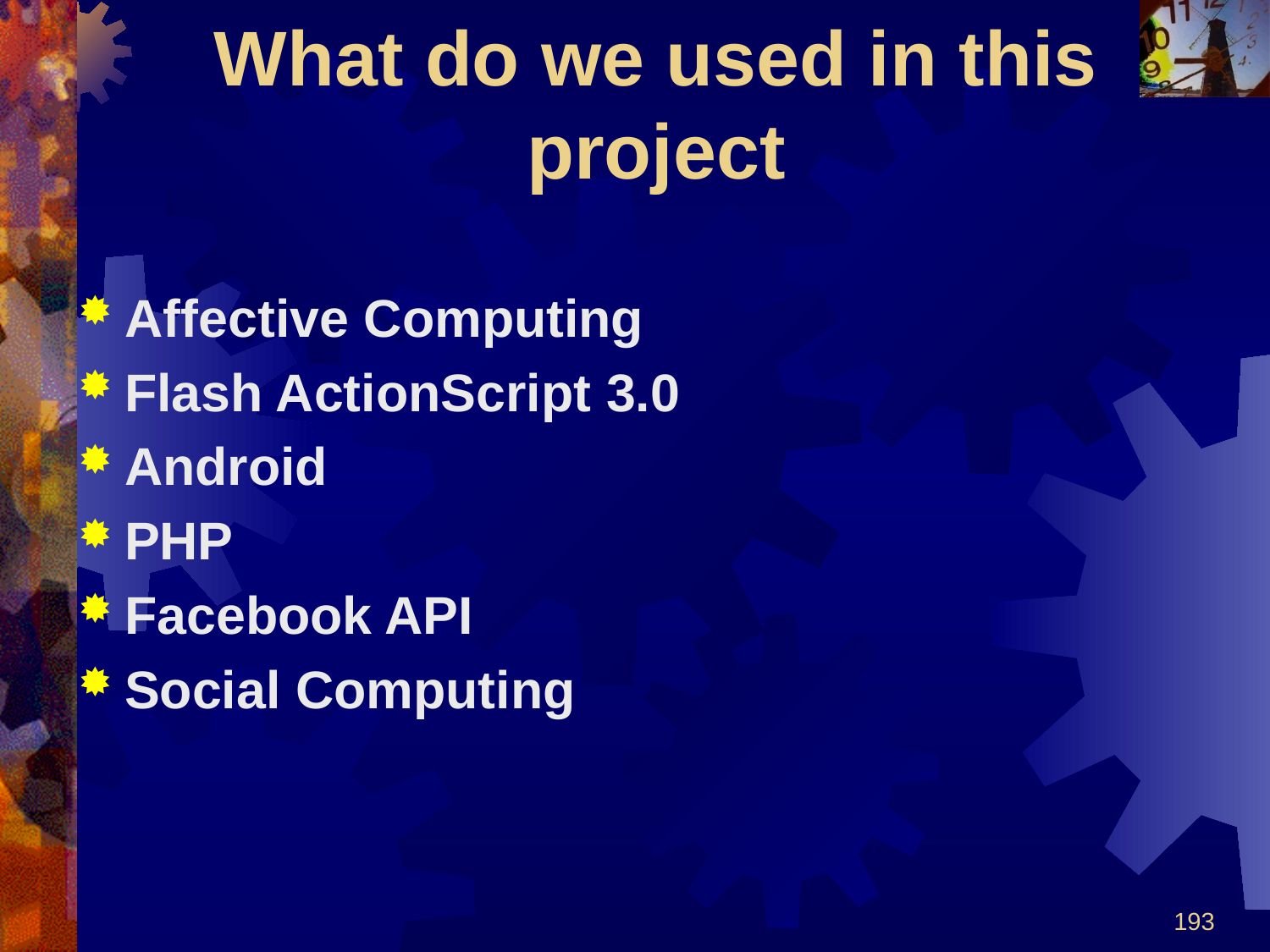

# What do we used in this project
Affective Computing
Flash ActionScript 3.0
Android
PHP
Facebook API
Social Computing

193